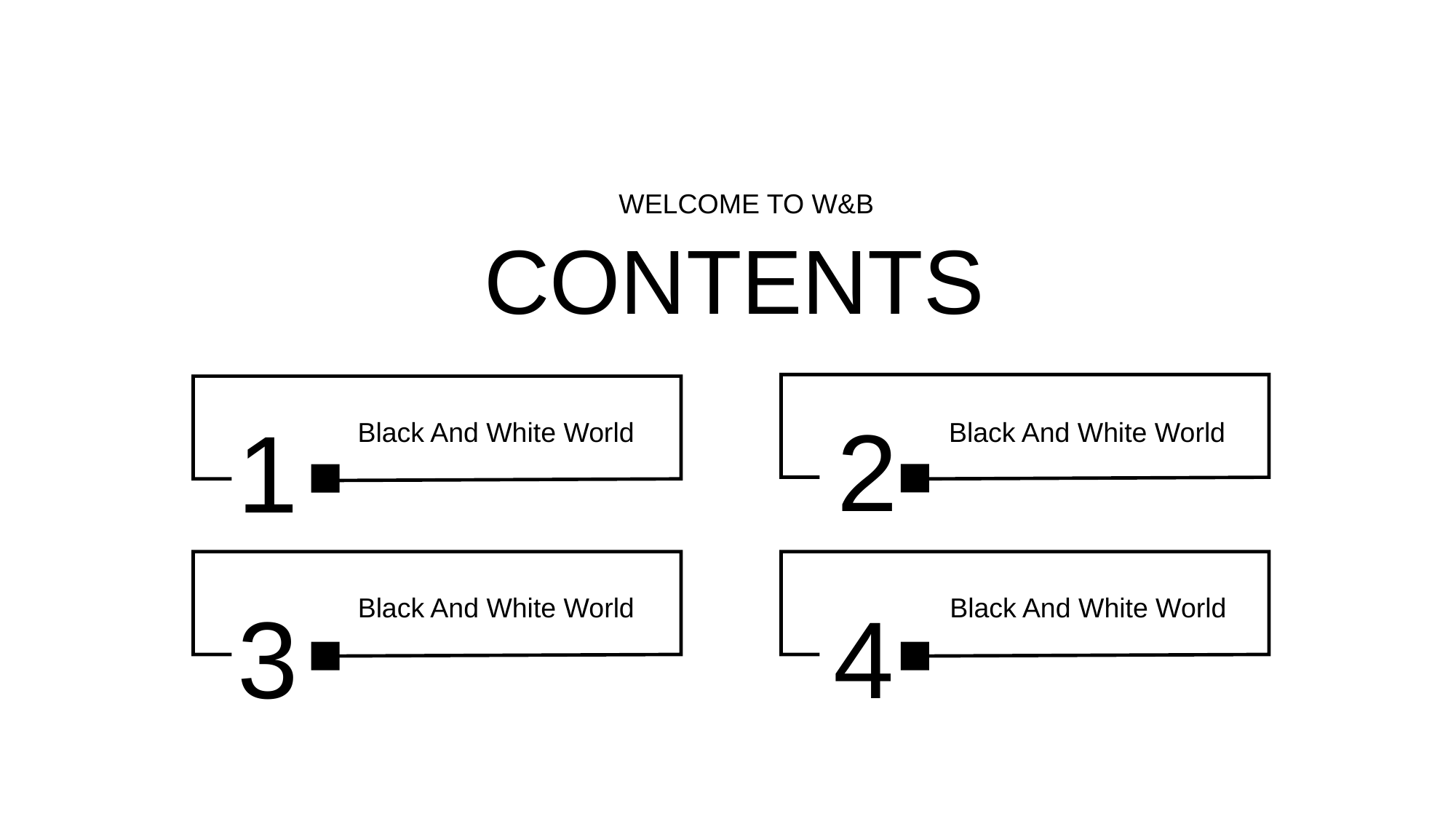

WELCOME TO W&B
CONTENTS

2
1
Black And White World
Black And White World

4
3
Black And White World
Black And White World